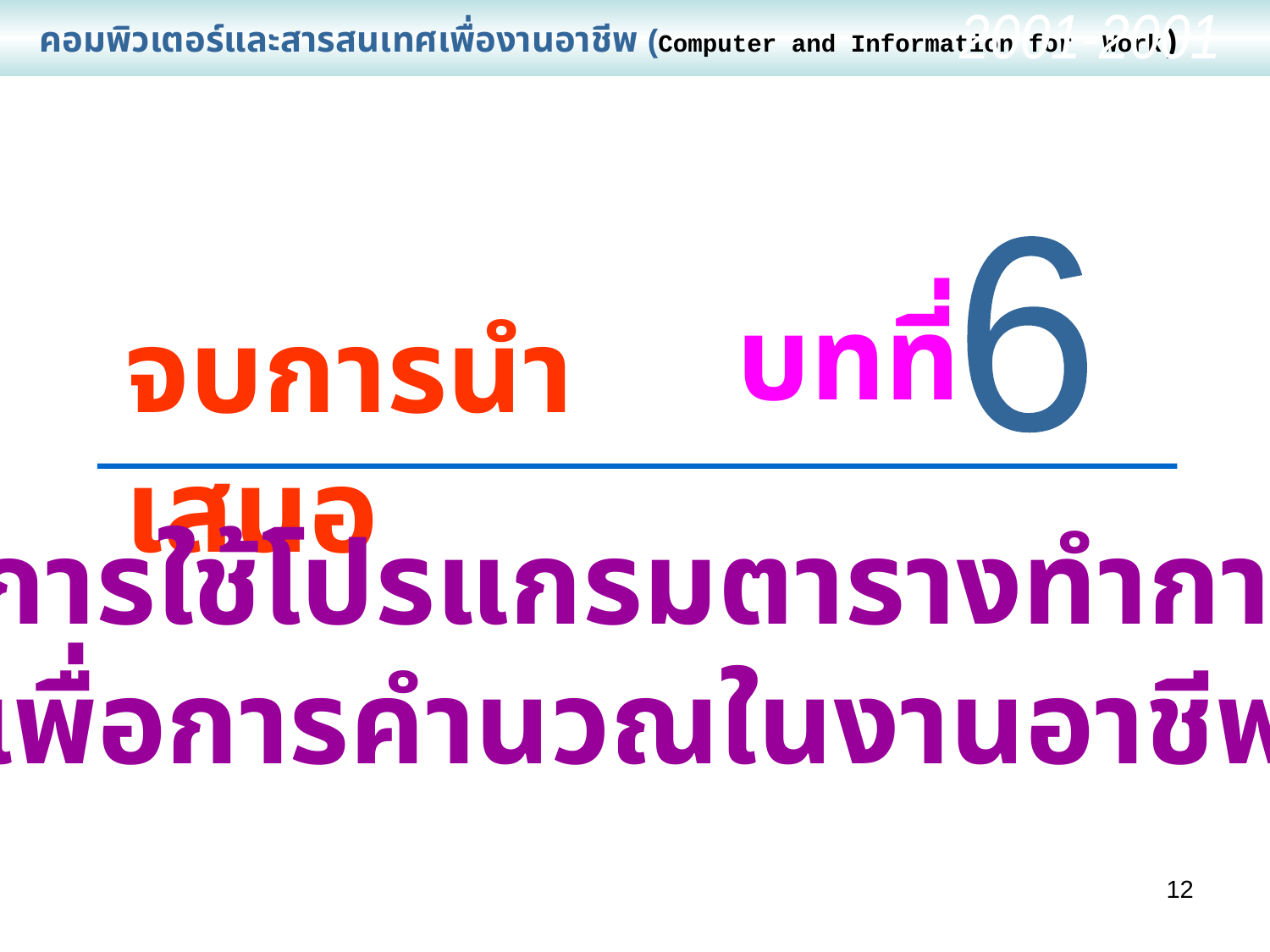

คอมพิวเตอร์และสารสนเทศเพื่องานอาชีพ (Computer and Information for  Work)
2001-2001
6
บทที่
จบการนำเสนอ

 การใช้โปรแกรมตารางทำการ
เพื่อการคำนวณในงานอาชีพ
12